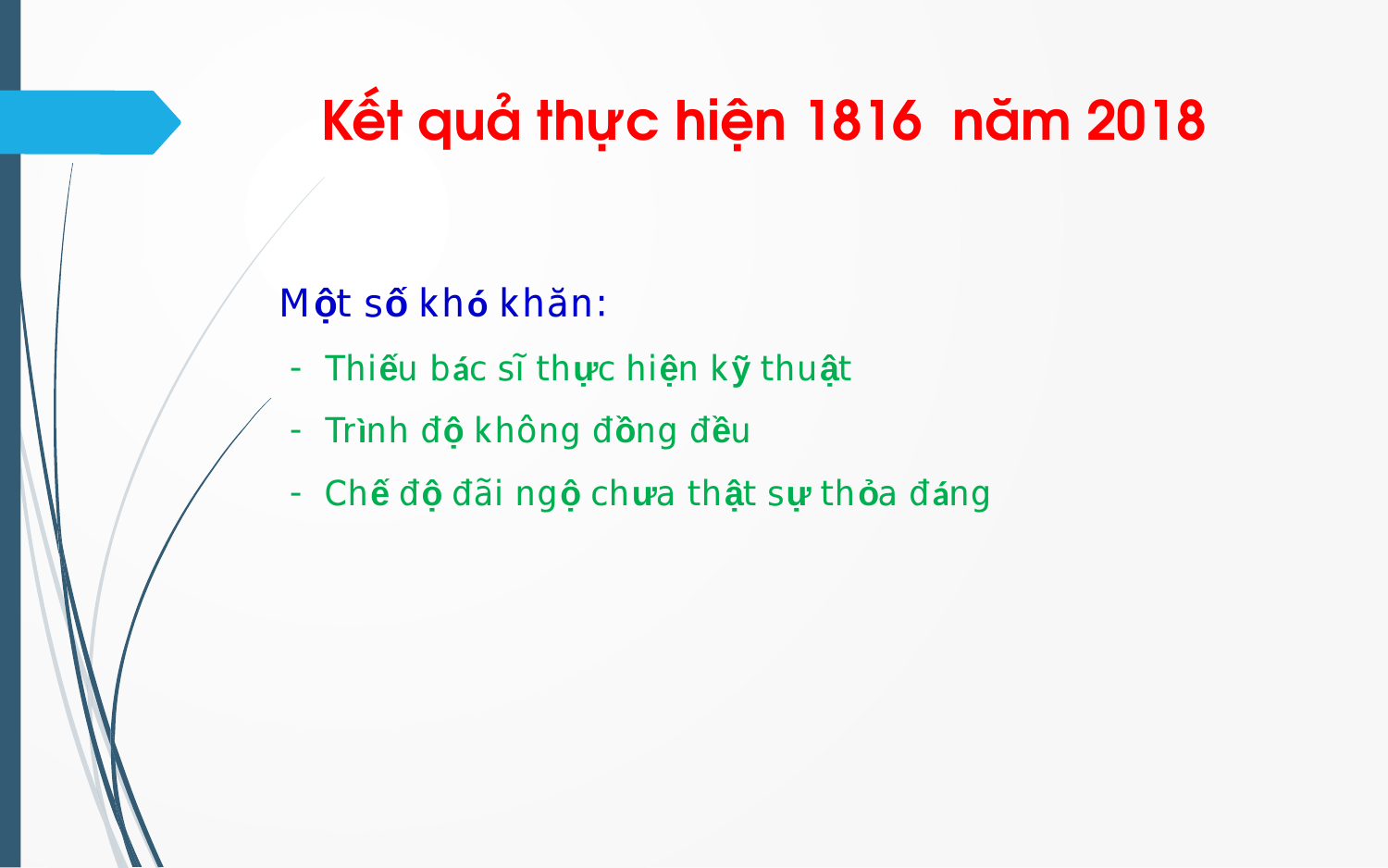

# Kết quả thực hiện 1816  năm 2018
Một số khó khăn:
 -  Thiếu bác sĩ thực hiện kỹ thuật
 -  Trình độ không đồng đều
 -  Chế độ đãi ngộ chưa thật sự thỏa đáng